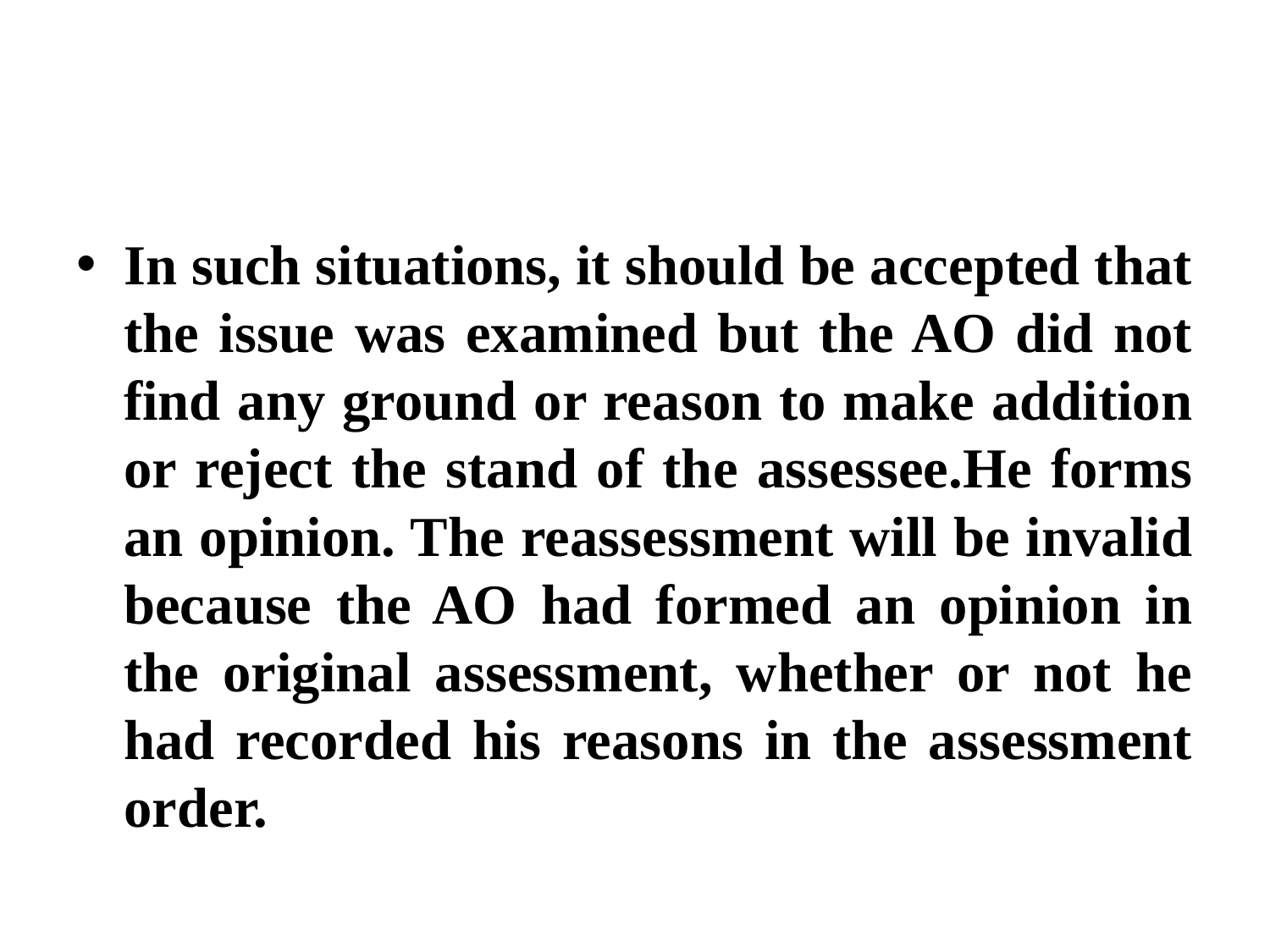

#
In such situations, it should be accepted that the issue was examined but the AO did not find any ground or reason to make addition or reject the stand of the assessee.He forms an opinion. The reassessment will be invalid because the AO had formed an opinion in the original assessment, whether or not he had recorded his reasons in the assessment order.